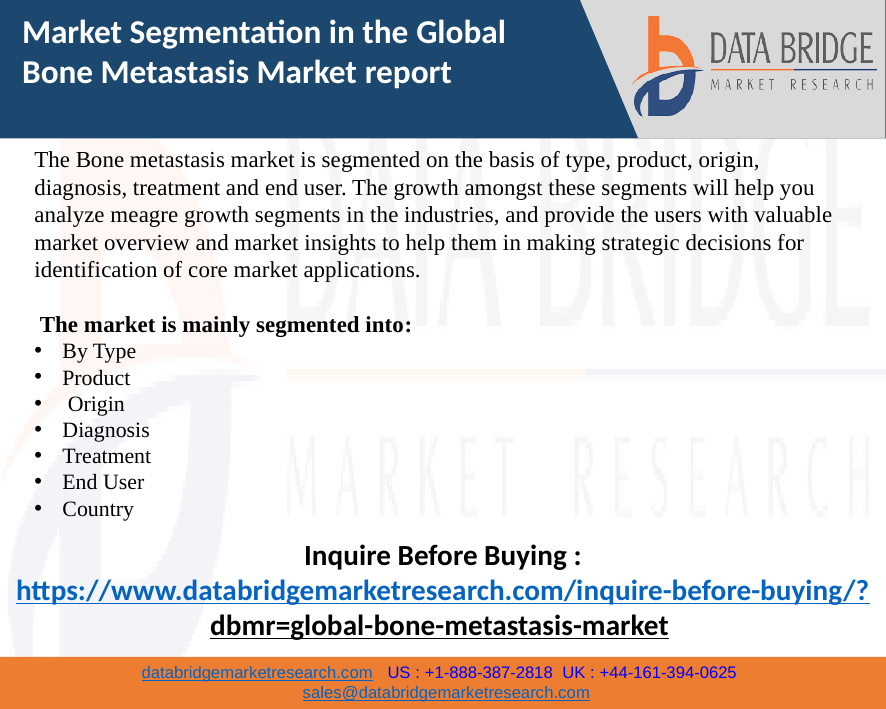

Market Segmentation in the Global Bone Metastasis Market report
The Bone metastasis market is segmented on the basis of type, product, origin, diagnosis, treatment and end user. The growth amongst these segments will help you analyze meagre growth segments in the industries, and provide the users with valuable market overview and market insights to help them in making strategic decisions for identification of core market applications.

 The market is mainly segmented into:
By Type
Product
 Origin
Diagnosis
Treatment
End User
Country
Inquire Before Buying :
https://www.databridgemarketresearch.com/inquire-before-buying/?dbmr=global-bone-metastasis-market
3